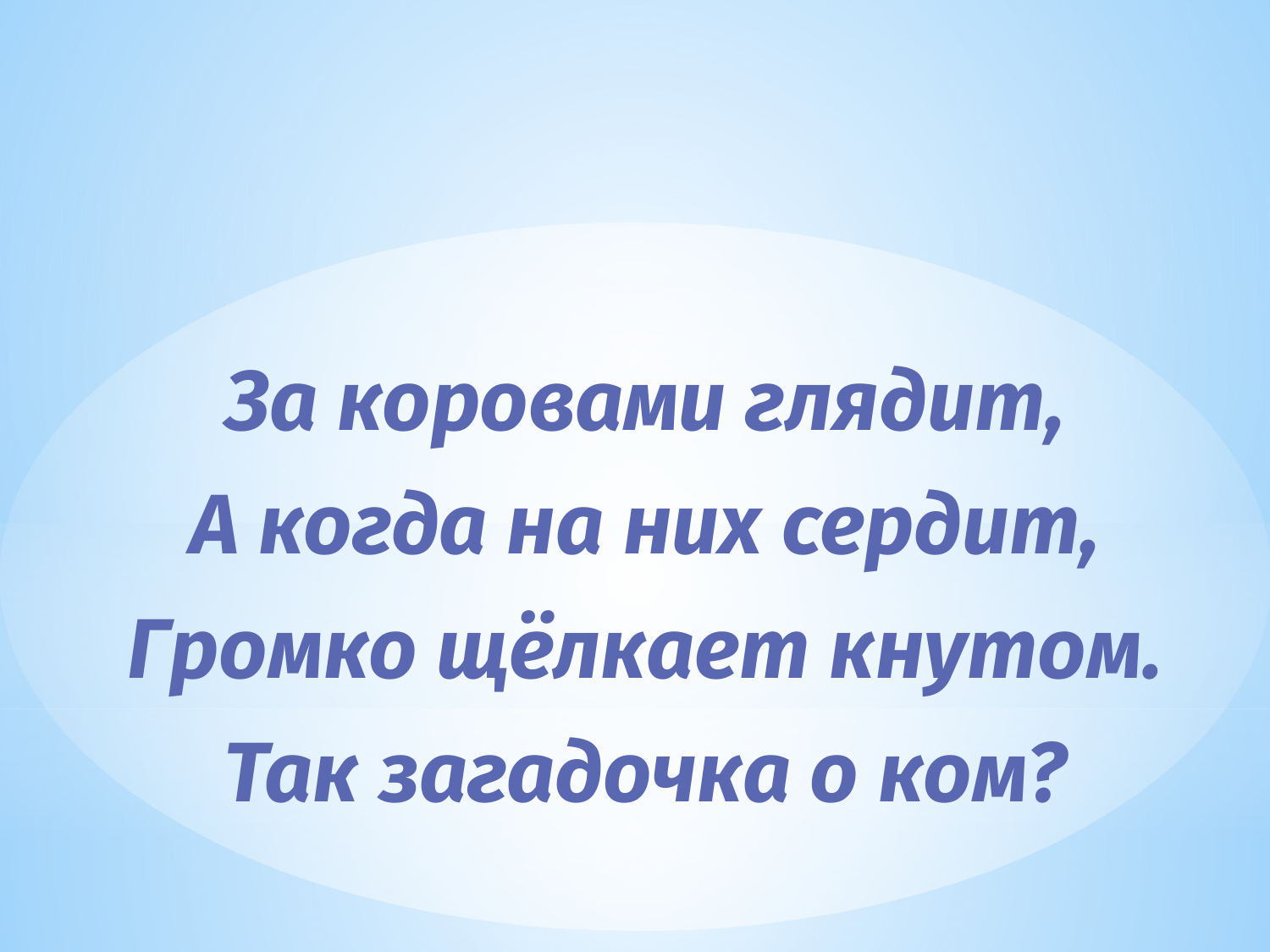

За коровами глядит,
А когда на них сердит,
Громко щёлкает кнутом.
Так загадочка о ком?

#